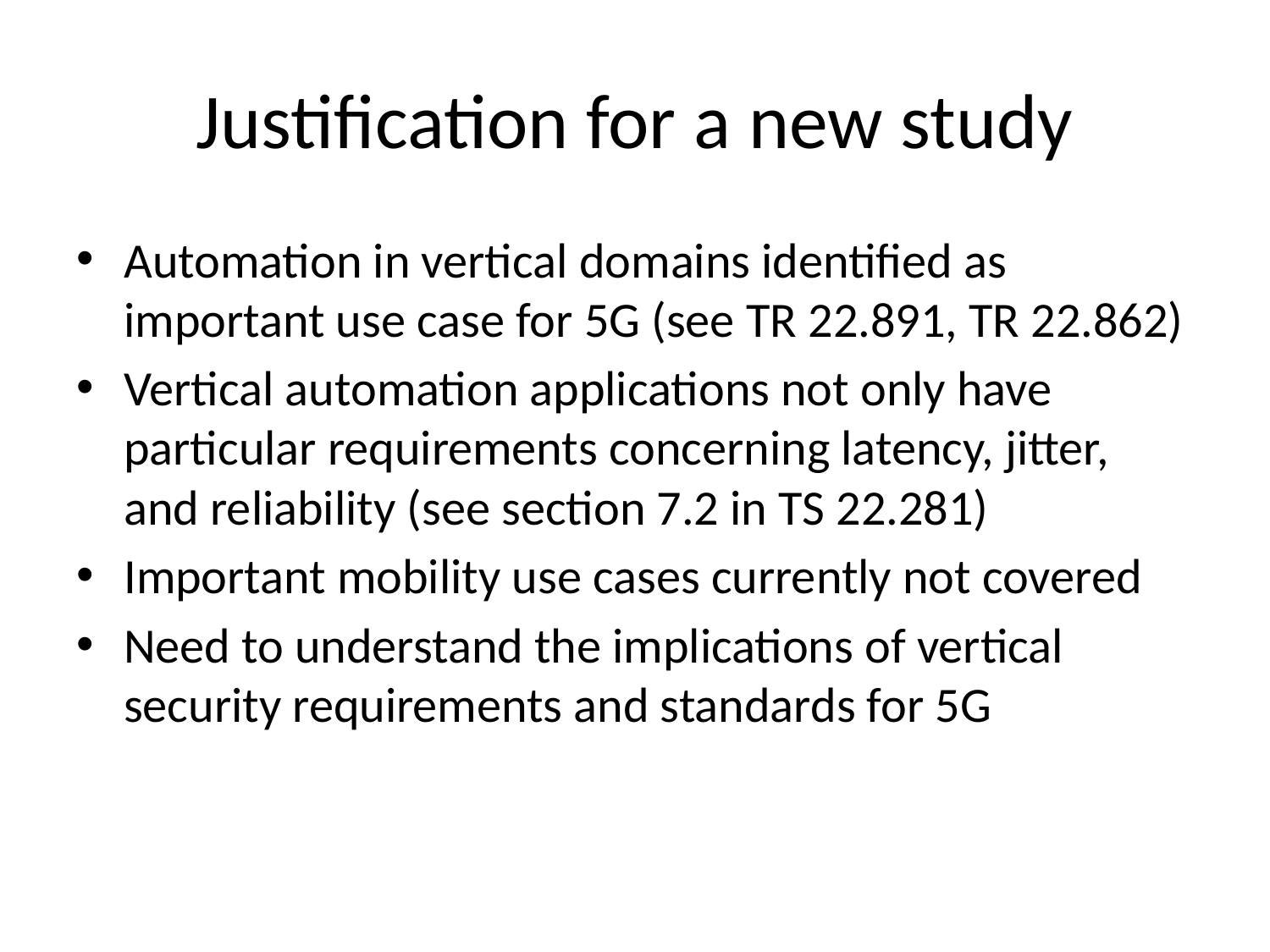

# Justification for a new study
Automation in vertical domains identified as important use case for 5G (see TR 22.891, TR 22.862)
Vertical automation applications not only have particular requirements concerning latency, jitter, and reliability (see section 7.2 in TS 22.281)
Important mobility use cases currently not covered
Need to understand the implications of vertical security requirements and standards for 5G